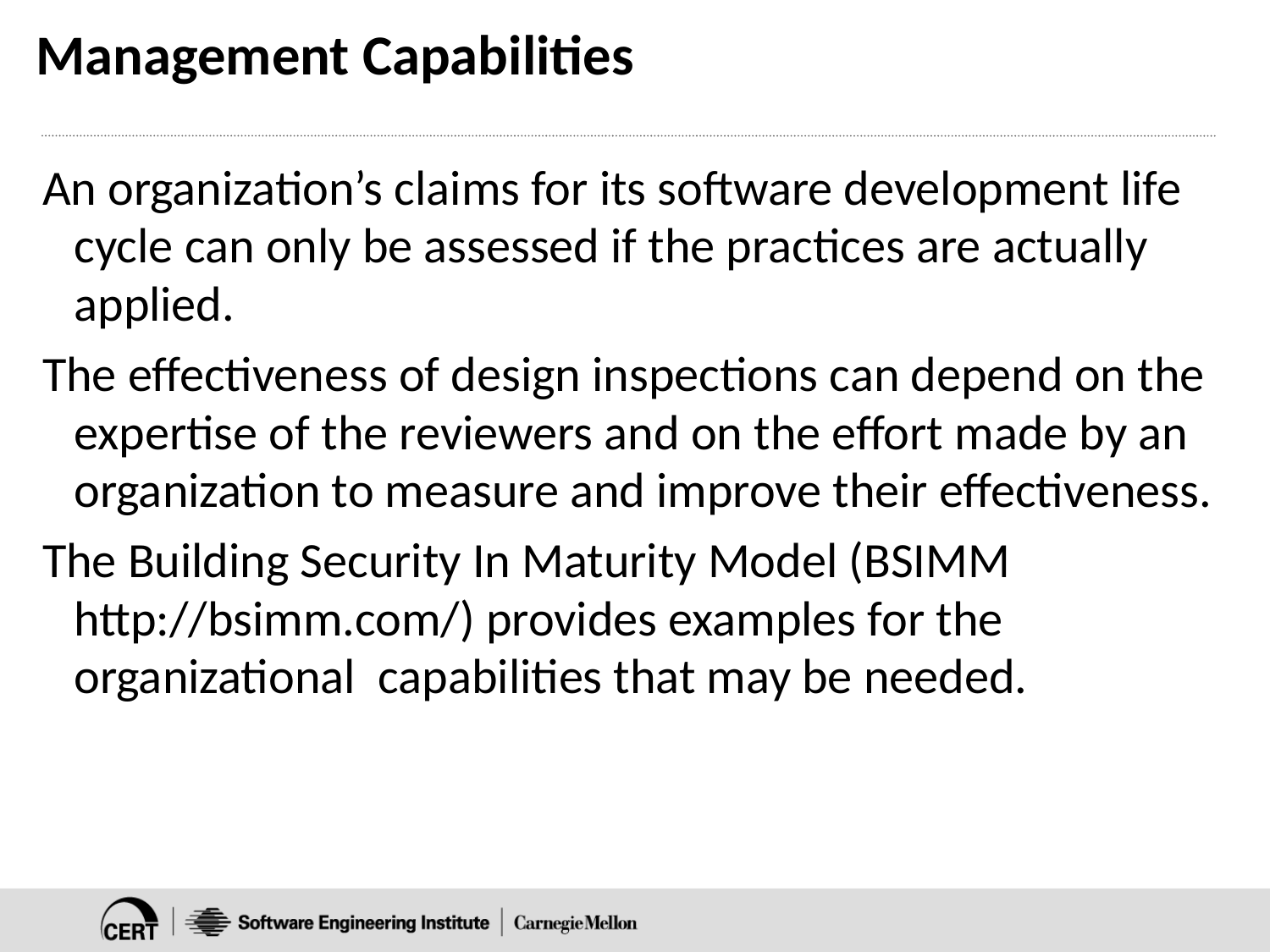

# Management Capabilities
An organization’s claims for its software development life cycle can only be assessed if the practices are actually applied.
The effectiveness of design inspections can depend on the expertise of the reviewers and on the effort made by an organization to measure and improve their effectiveness.
The Building Security In Maturity Model (BSIMM http://bsimm.com/) provides examples for the   organizational  capabilities that may be needed.